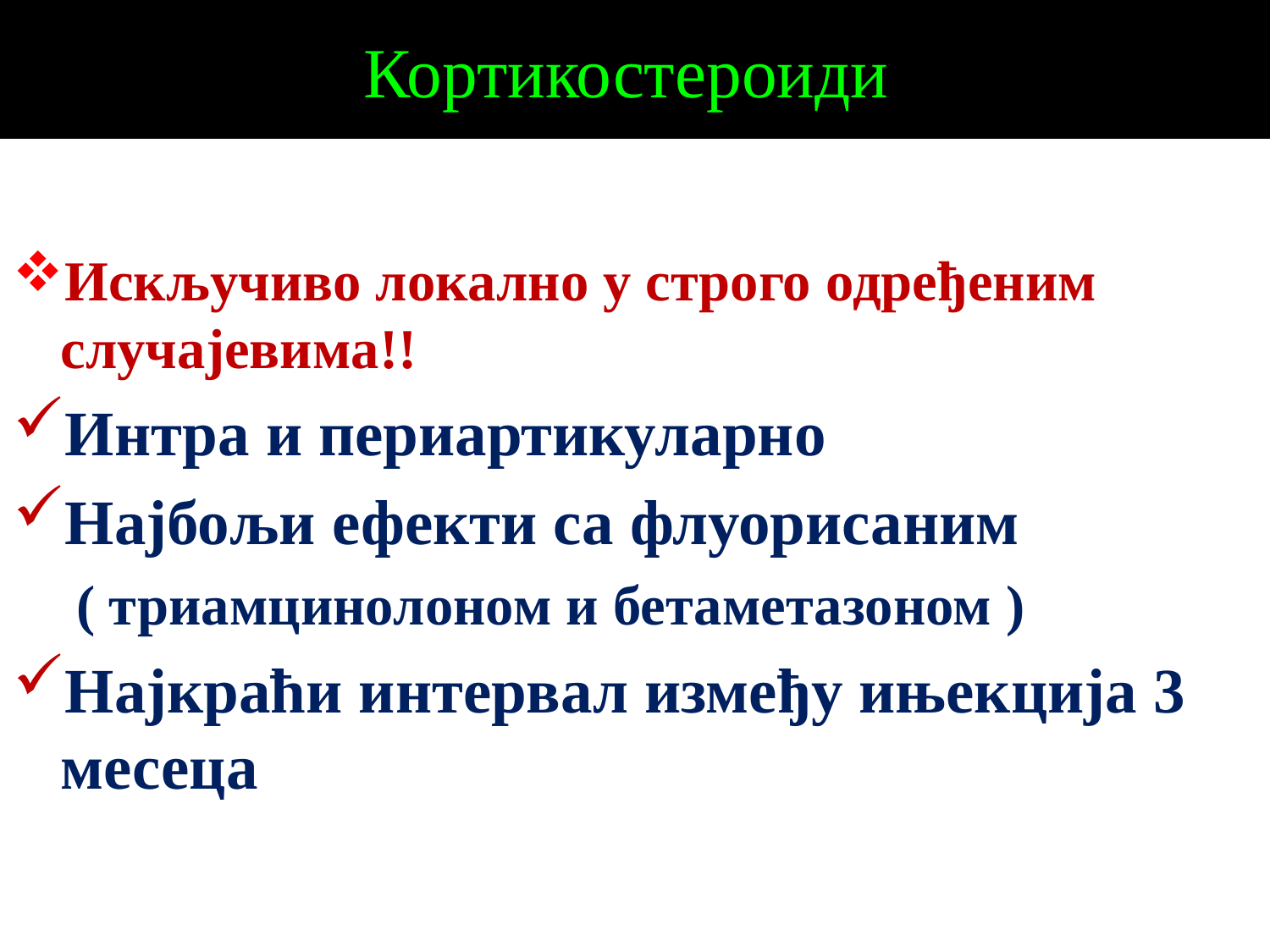

# Кортикостероиди
Искључиво локално у строго одређеним случајевима!!
Интра и периартикуларно
Најбољи ефекти са флуорисаним
( триамцинолоном и бетаметазоном )
Најкраћи интервал између ињекција 3 месеца